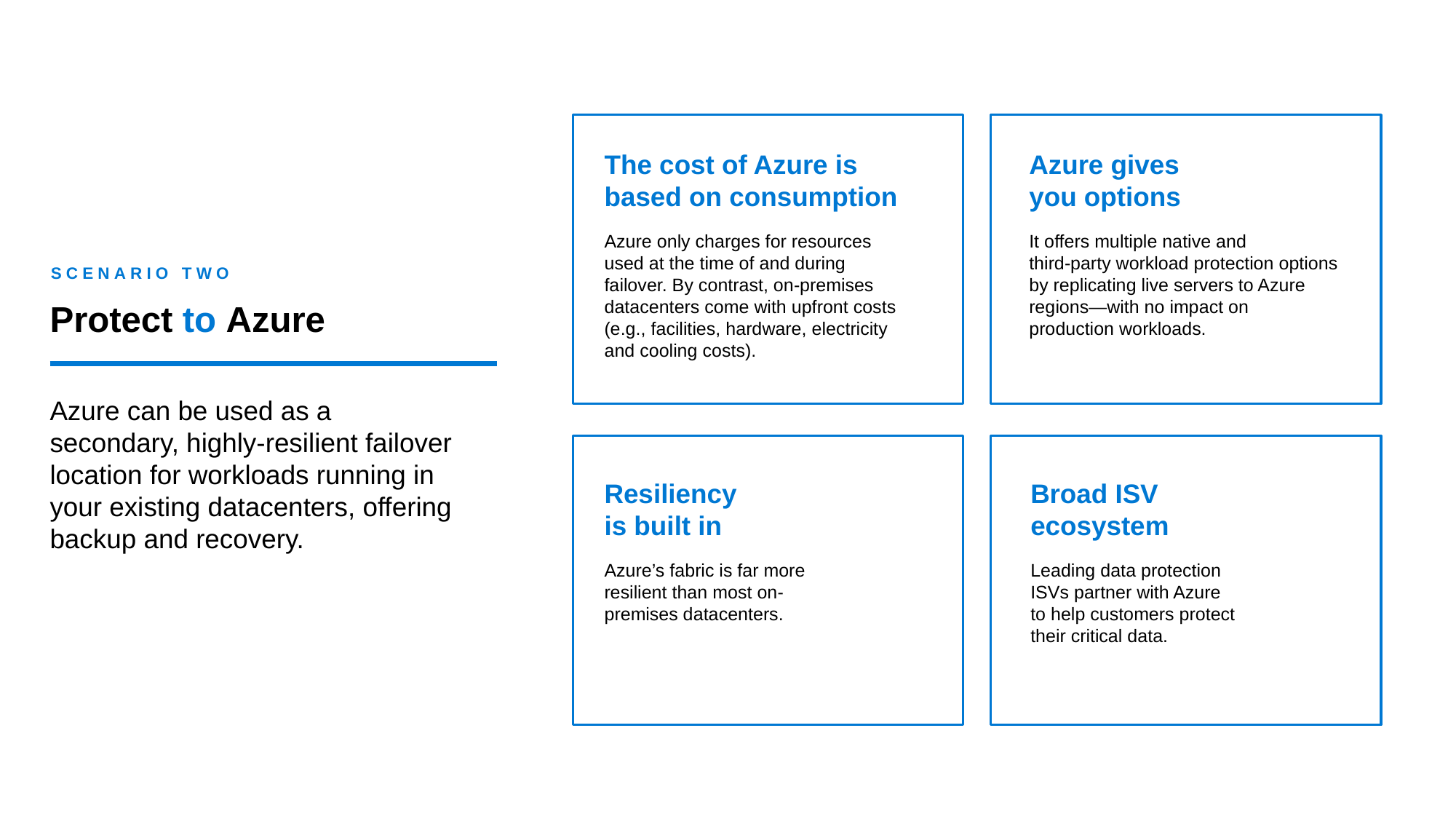

The cost of Azure is
based on consumption
Azure only charges for resources used at the time of and during failover. By contrast, on-premises datacenters come with upfront costs (e.g., facilities, hardware, electricity and cooling costs).

Azure gives
you options
It offers multiple native and
third-party workload protection options by replicating live servers to Azure regions—with no impact on production workloads.
SCENARIO TWO
Protect to Azure
Azure can be used as a secondary, highly-resilient failover location for workloads running in your existing datacenters, offering backup and recovery.

Resiliency
is built in
Azure’s fabric is far more
resilient than most on-
premises datacenters.
Broad ISV
ecosystem
Leading data protection
ISVs partner with Azure
to help customers protect
their critical data.